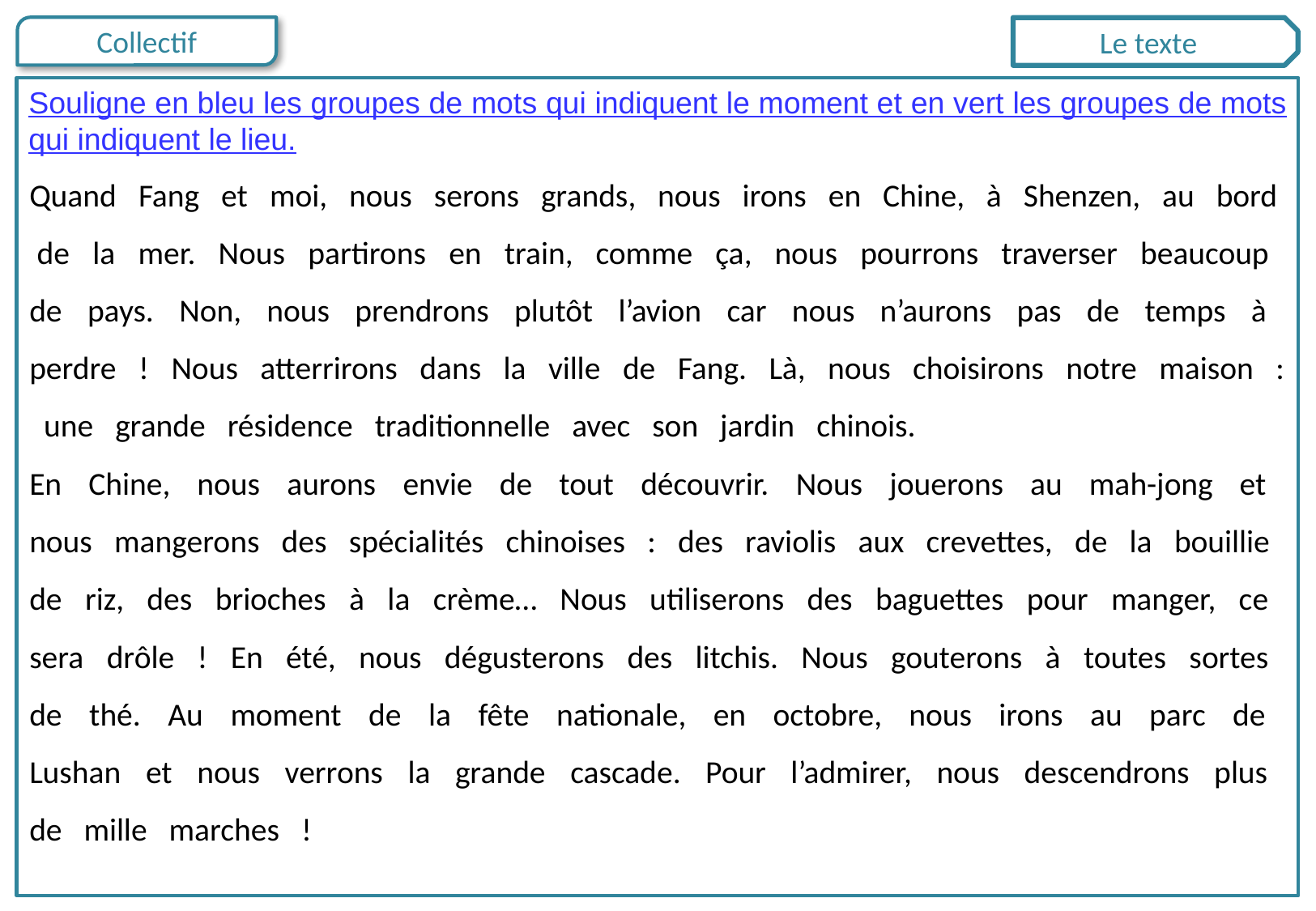

Le texte
Souligne en bleu les groupes de mots qui indiquent le moment et en vert les groupes de mots qui indiquent le lieu.
Quand   Fang   et   moi,   nous   serons   grands,   nous   irons   en   Chine,   à   Shenzen,   au   bord   de   la   mer.   Nous   partirons   en   train,   comme   ça,   nous   pourrons   traverser   beaucoup   de   pays.   Non,   nous   prendrons   plutôt   l’avion   car   nous   n’aurons   pas   de   temps   à   perdre   !   Nous   atterrirons   dans   la   ville   de   Fang.   Là,   nous   choisirons   notre   maison   :   une   grande   résidence   traditionnelle   avec   son   jardin   chinois.
En   Chine,   nous   aurons   envie   de   tout   découvrir.   Nous   jouerons   au   mah-jong   et   nous   mangerons   des   spécialités   chinoises   :   des   raviolis   aux   crevettes,   de   la   bouillie   de   riz,   des   brioches   à   la   crème…   Nous   utiliserons   des   baguettes   pour   manger,   ce   sera   drôle   !   En   été,   nous   dégusterons   des   litchis.   Nous   gouterons   à   toutes   sortes   de   thé.   Au   moment   de   la   fête   nationale,   en   octobre,   nous   irons   au   parc   de   Lushan   et   nous   verrons   la   grande   cascade.   Pour   l’admirer,   nous   descendrons   plus   de   mille   marches   !